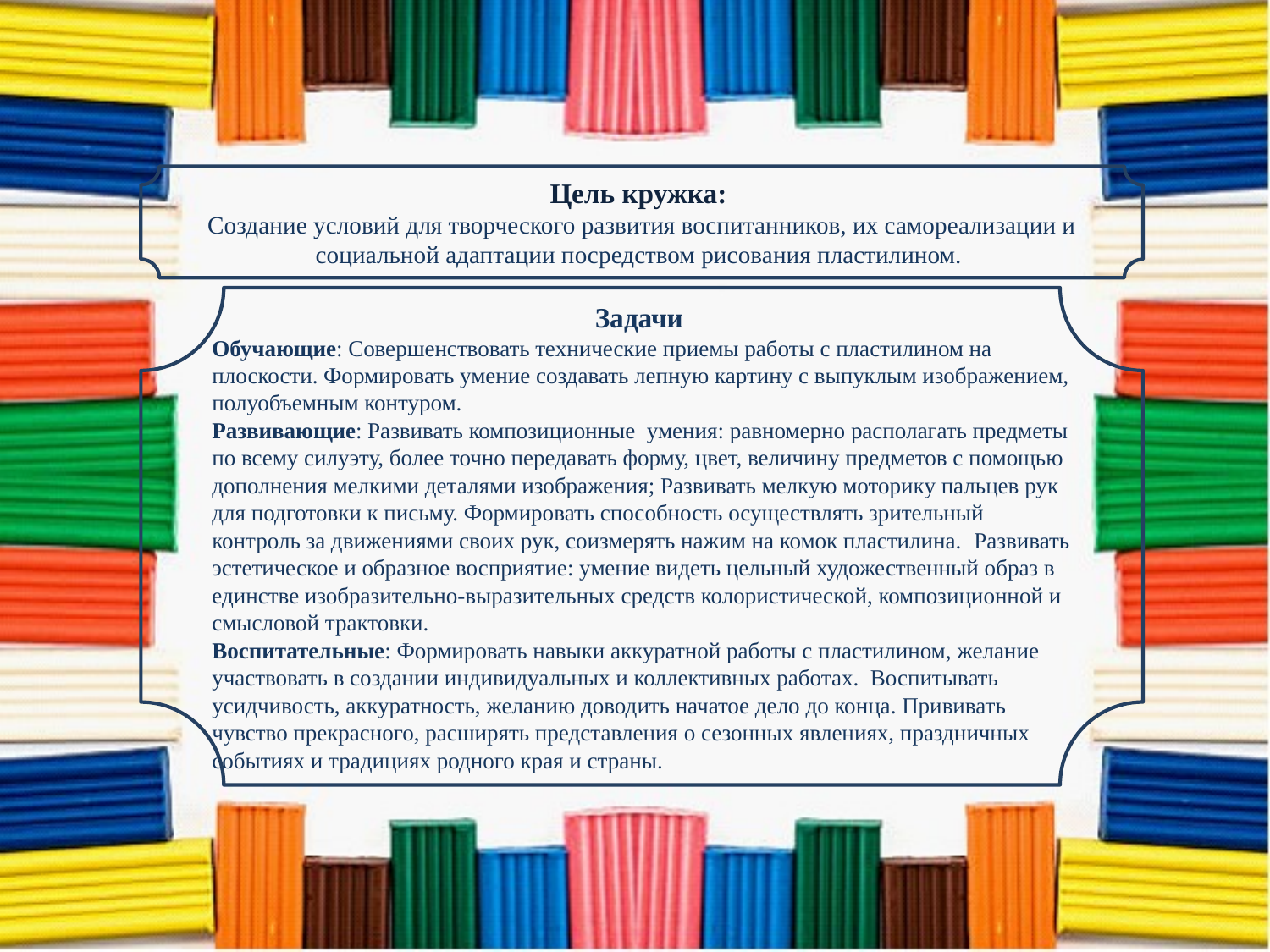

Цель кружка:
Создание условий для творческого развития воспитанников, их самореализации и социальной адаптации посредством рисования пластилином.

Задачи
Обучающие: Совершенствовать технические приемы работы с пластилином на плоскости. Формировать умение создавать лепную картину с выпуклым изображением, полуобъемным контуром.
Развивающие: Развивать композиционные  умения: равномерно располагать предметы по всему силуэту, более точно передавать форму, цвет, величину предметов с помощью дополнения мелкими деталями изображения; Развивать мелкую моторику пальцев рук для подготовки к письму. Формировать способность осуществлять зрительный контроль за движениями своих рук, соизмерять нажим на комок пластилина. 	Развивать эстетическое и образное восприятие: умение видеть цельный художественный образ в единстве изобразительно-выразительных средств колористической, композиционной и смысловой трактовки.
Воспитательные: Формировать навыки аккуратной работы с пластилином, желание участвовать в создании индивидуальных и коллективных работах.  Воспитывать усидчивость, аккуратность, желанию доводить начатое дело до конца. Прививать чувство прекрасного, расширять представления о сезонных явлениях, праздничных событиях и традициях родного края и страны.